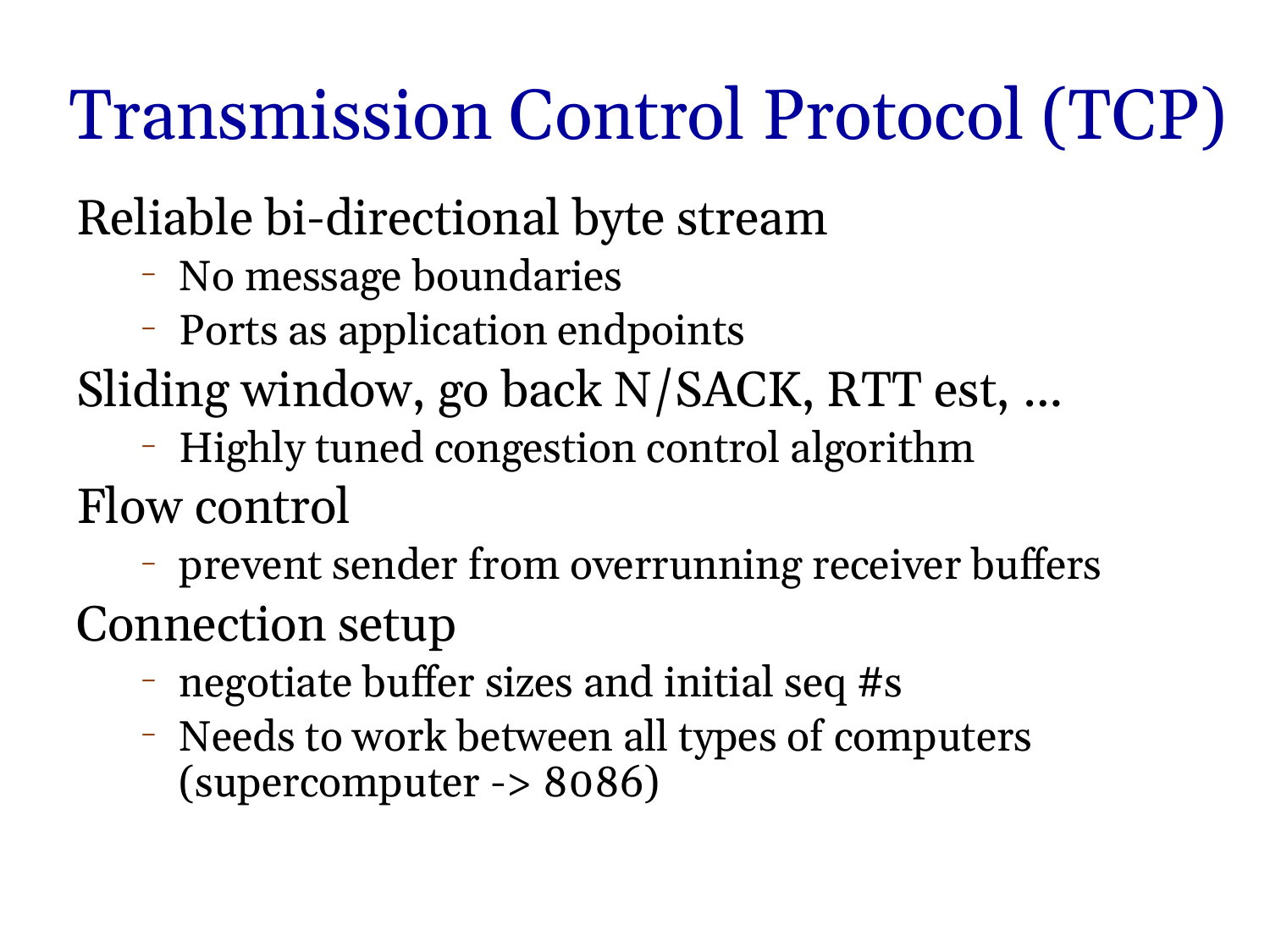

# Transmission Control Protocol (TCP)
Reliable bi-directional byte stream
No message boundaries
Ports as application endpoints
Sliding window, go back N/SACK, RTT est, …
Highly tuned congestion control algorithm
Flow control
prevent sender from overrunning receiver buffers
Connection setup
negotiate buffer sizes and initial seq #s
Needs to work between all types of computers (supercomputer -> 8086)